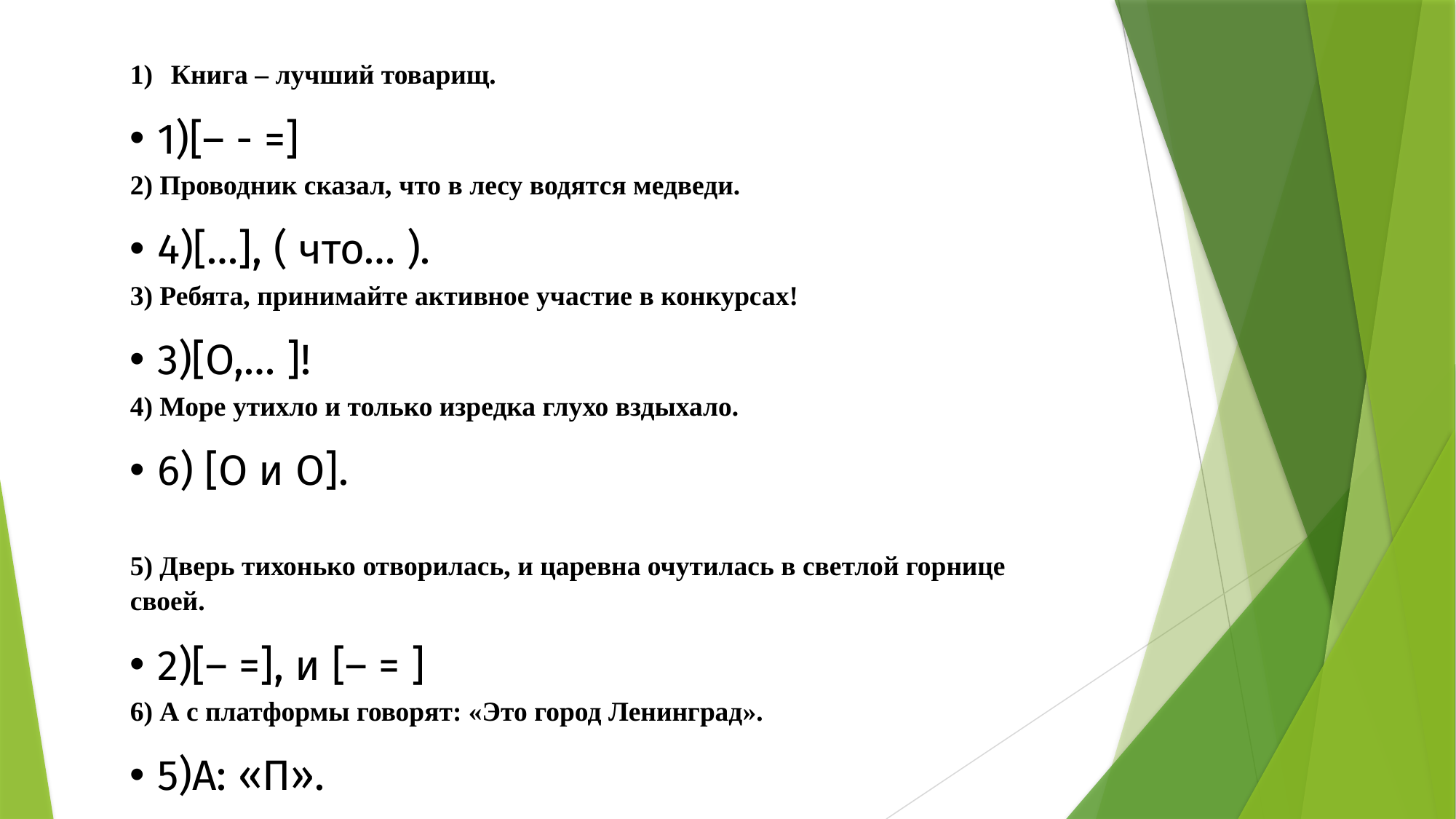

Книга – лучший товарищ.
1)[– - =]
2) Проводник сказал, что в лесу водятся медведи.
4)[…], ( что… ).
3) Ребята, принимайте активное участие в конкурсах!
3)[О,… ]!
4) Море утихло и только изредка глухо вздыхало.
6) [O и O].

5) Дверь тихонько отворилась, и царевна очутилась в светлой горнице своей.
2)[– =], и [– = ]
6) А с платформы говорят: «Это город Ленинград».
5)А: «П».